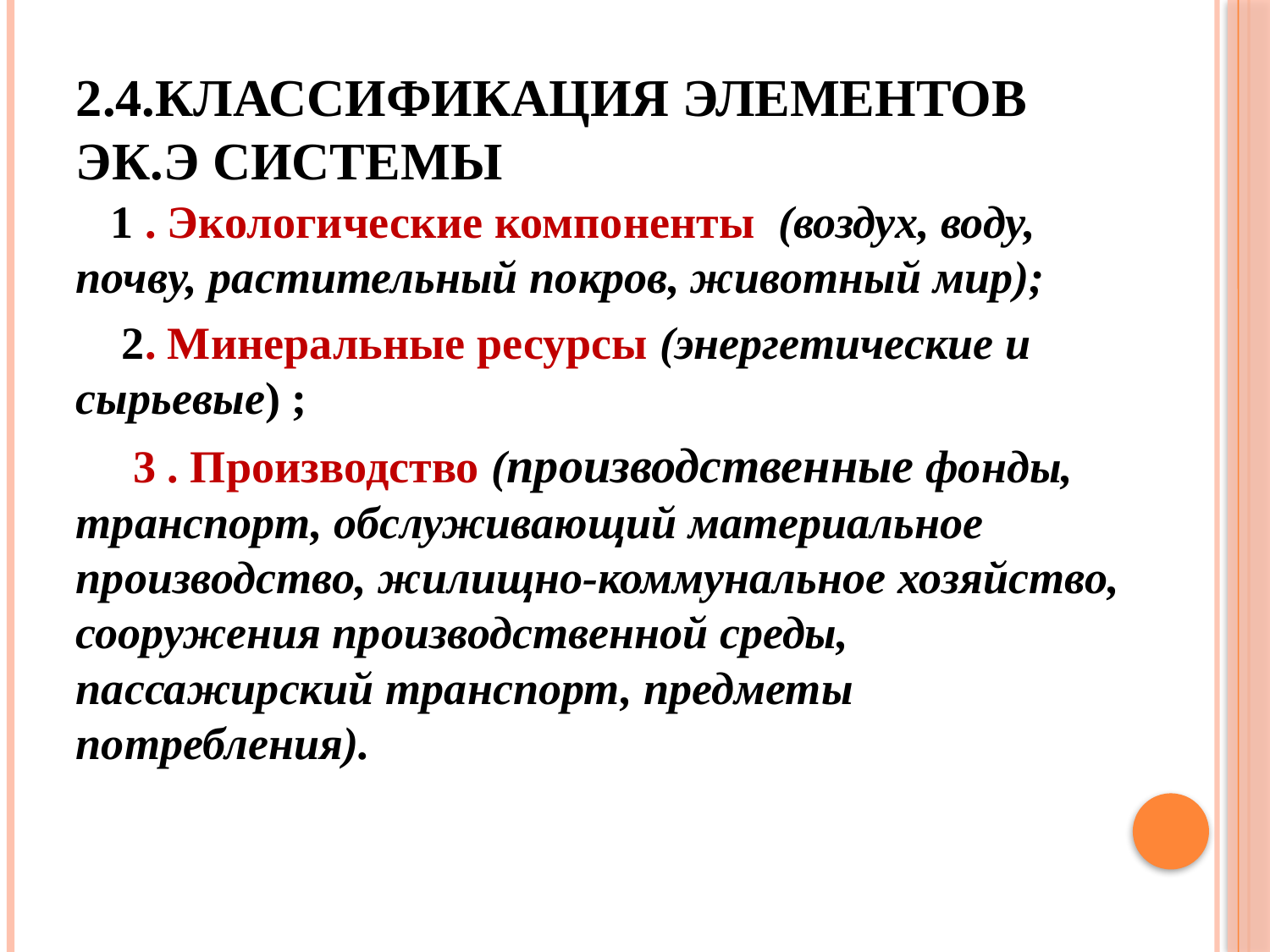

# 2.4.Классификация элементов Эк.Э системы
   1 . Экологические компоненты  (воздух, воду, почву, растительный покров, животный мир);
    2. Минеральные ресурсы (энергетические и сырьевые) ;
     3 . Производство (производственные фонды, транспорт, обслуживающий материальное производство, жилищно-коммунальное хозяйство, сооружения производственной среды, пассажирский транспорт, предметы потребления).